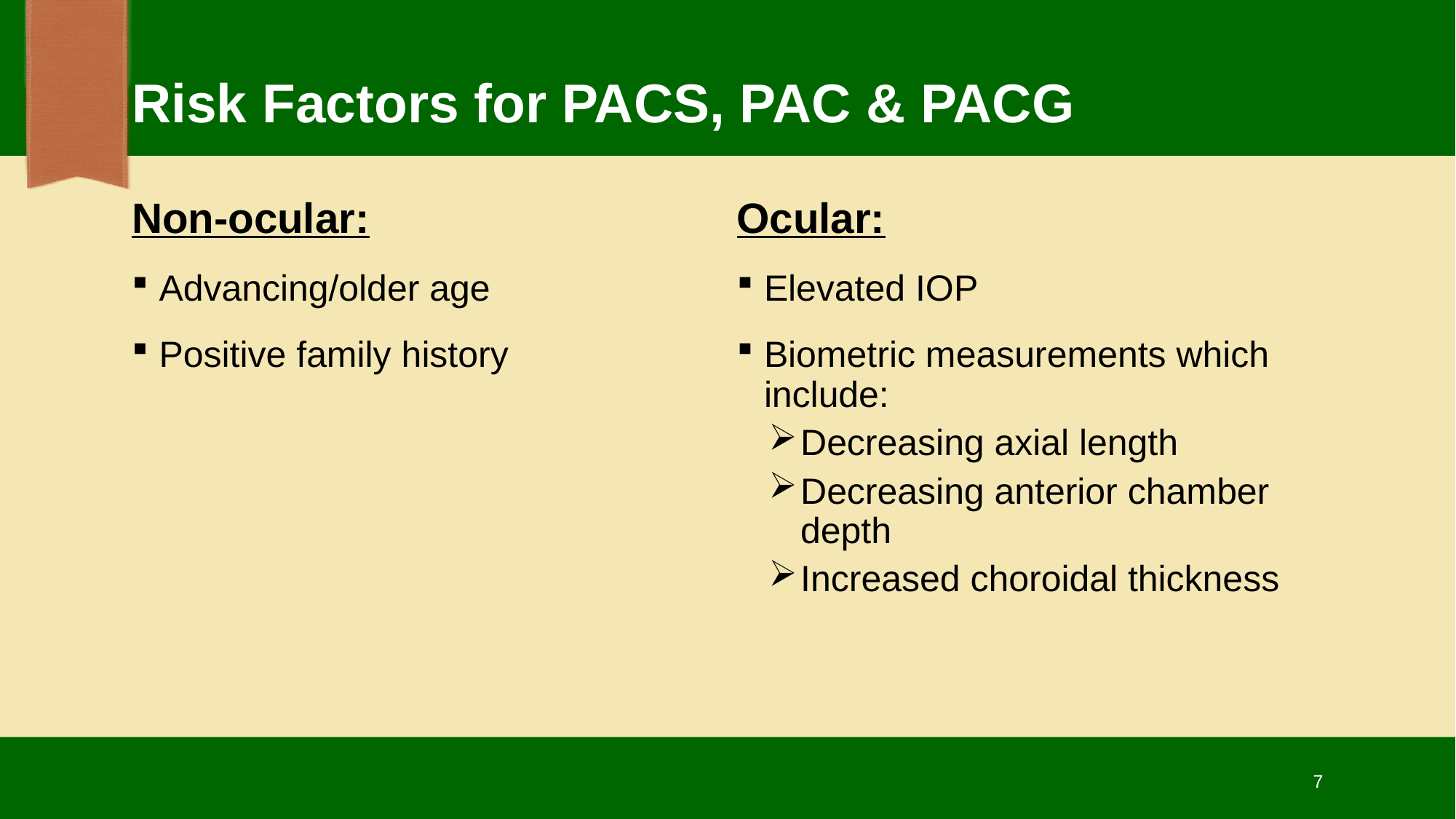

# Risk Factors for PACS, PAC & PACG
Non-ocular:
Advancing/older age
Positive family history
Ocular:
Elevated IOP
Biometric measurements which include:
Decreasing axial length
Decreasing anterior chamber depth
Increased choroidal thickness
7